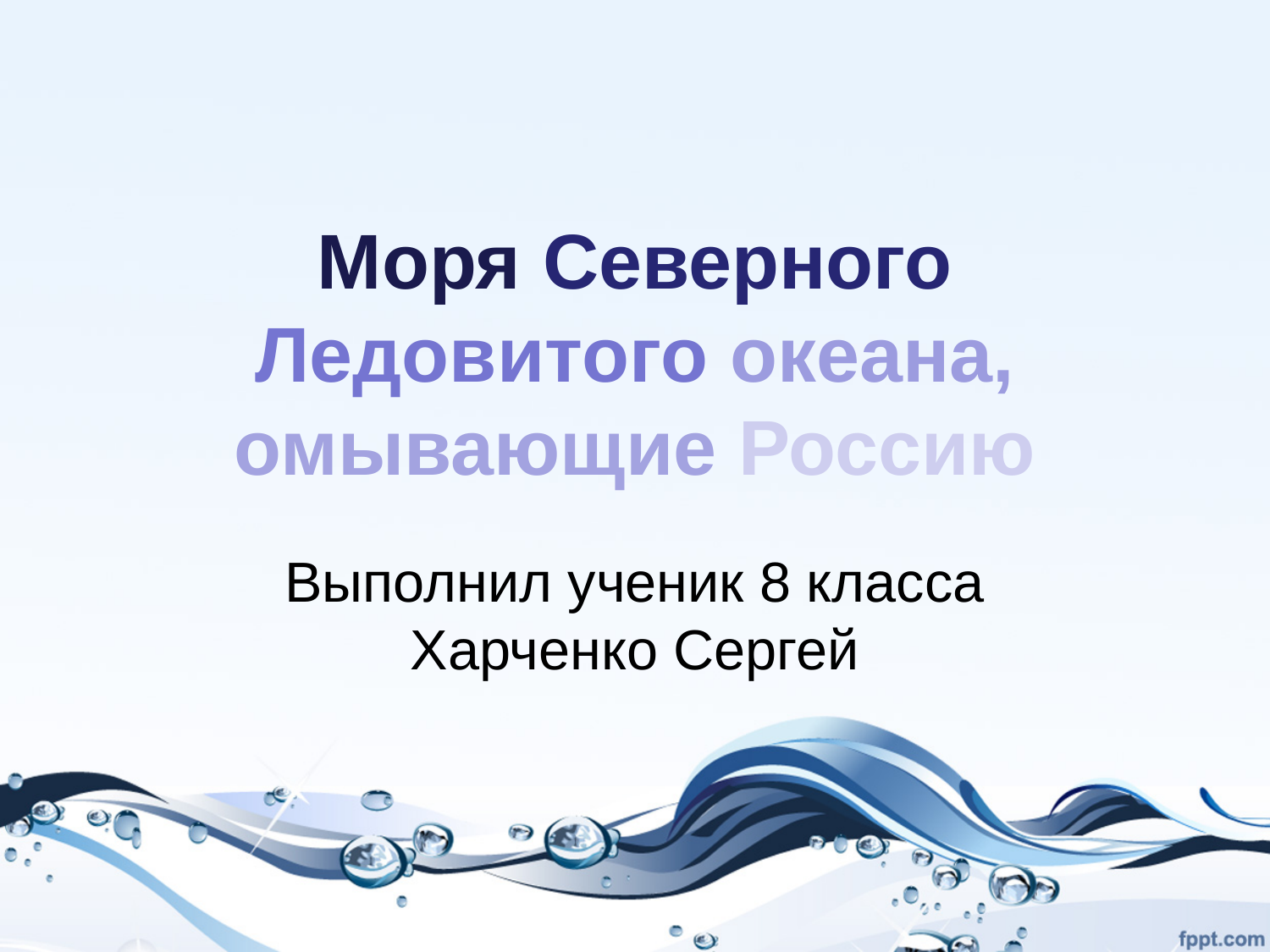

# Моря Северного Ледовитого океана, омывающие Россию
Выполнил ученик 8 класса Харченко Сергей